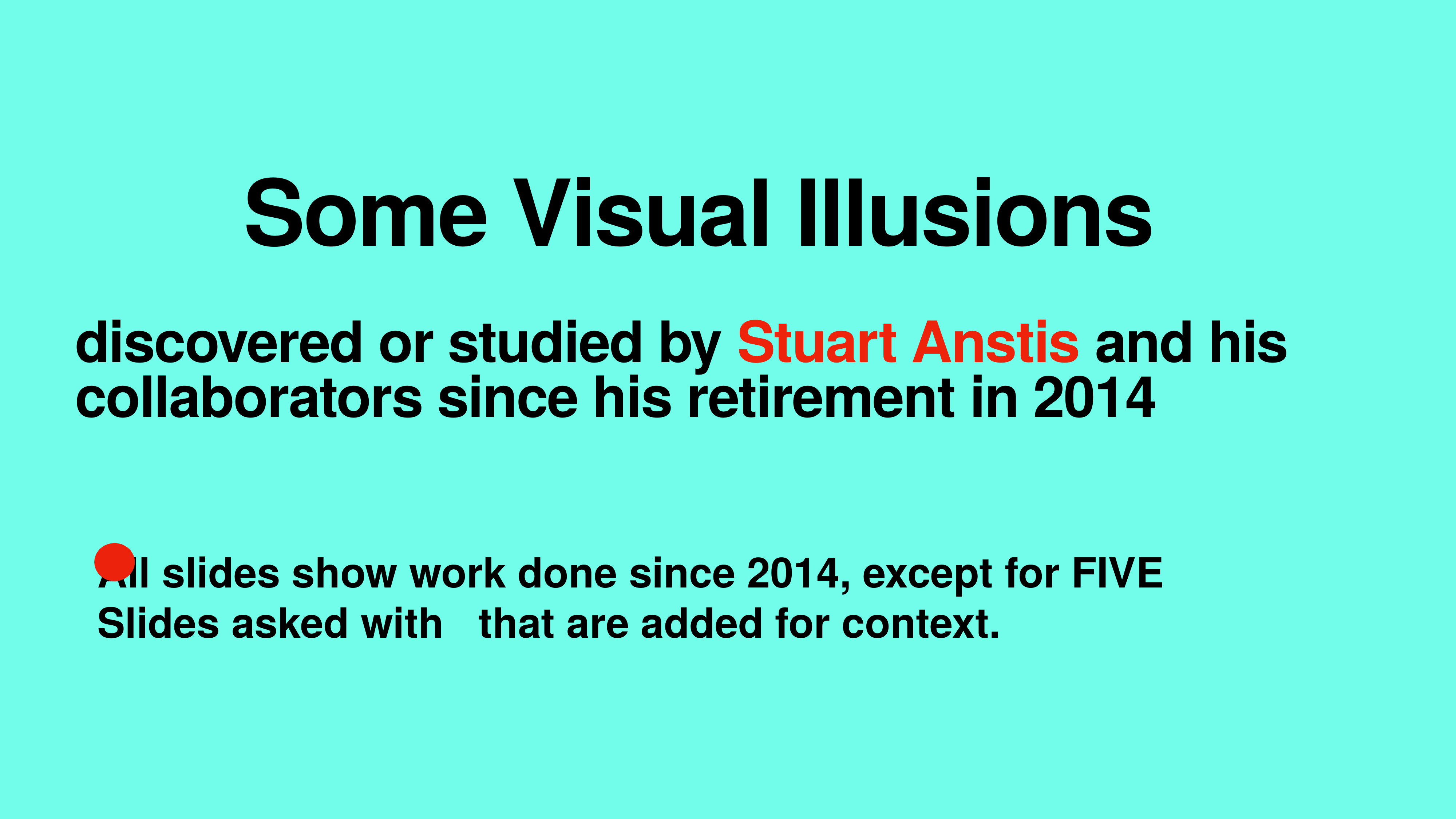

# Some Visual Illusions

discovered or studied by Stuart Anstis and his collaborators since his retirement in 2014
All slides show work done since 2014, except for FIVE
Slides asked with   that are added for context.